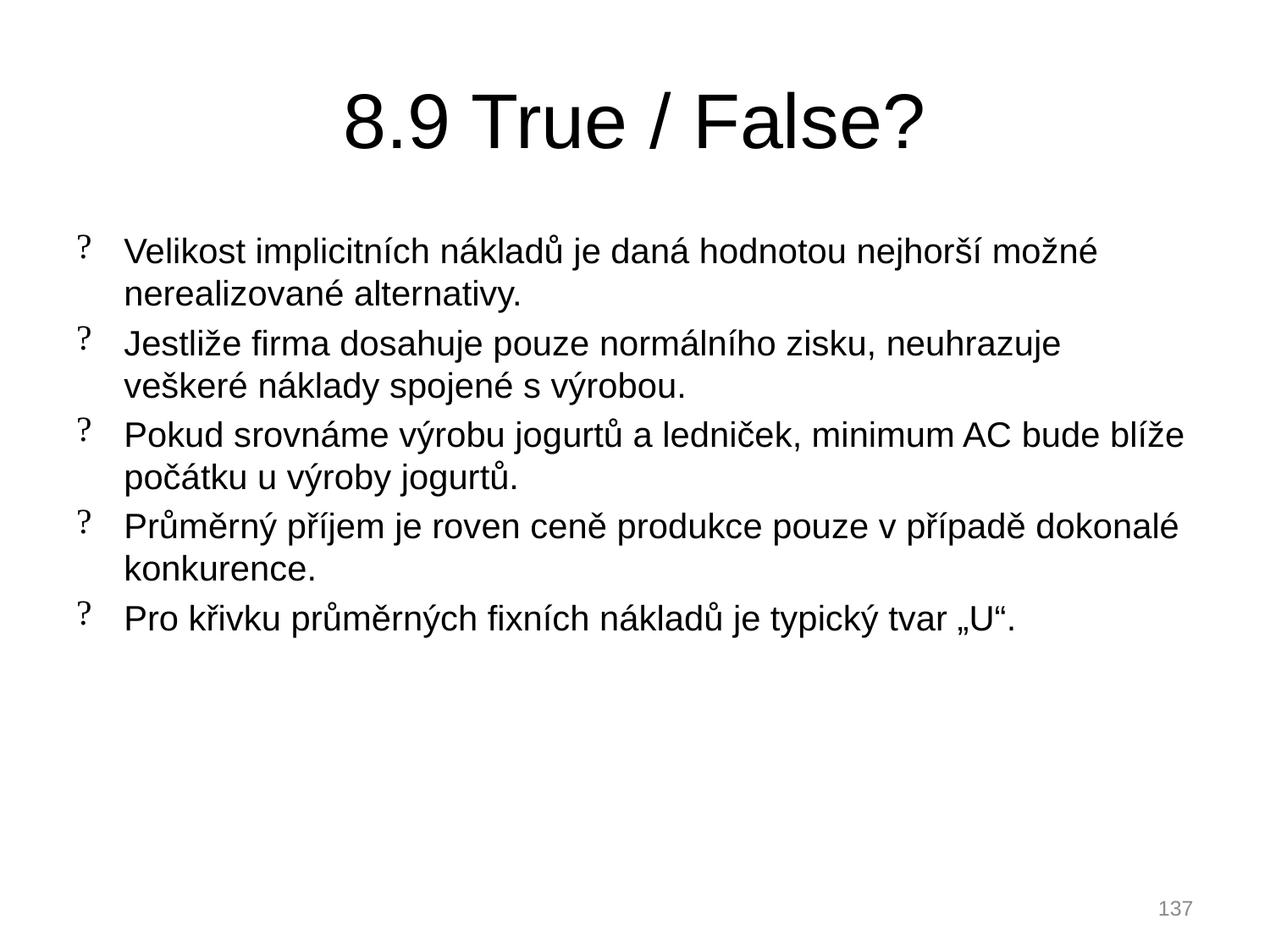

# 8.9 True / False?
Velikost implicitních nákladů je daná hodnotou nejhorší možné nerealizované alternativy.
Jestliže firma dosahuje pouze normálního zisku, neuhrazuje veškeré náklady spojené s výrobou.
Pokud srovnáme výrobu jogurtů a ledniček, minimum AC bude blíže počátku u výroby jogurtů.
Průměrný příjem je roven ceně produkce pouze v případě dokonalé konkurence.
Pro křivku průměrných fixních nákladů je typický tvar „U“.
137